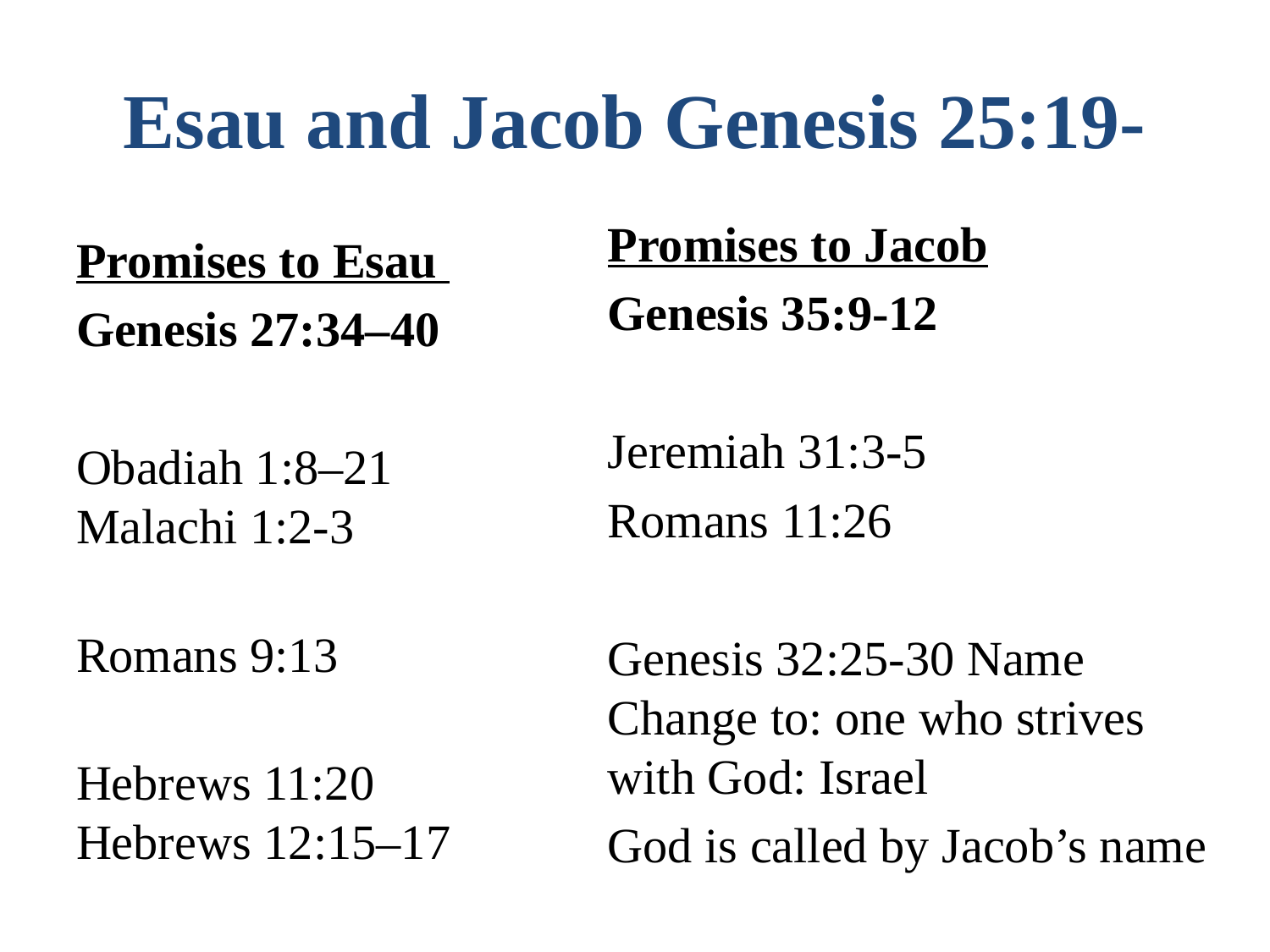

# Esau and Jacob Genesis 25:19-
Promises to Jacob
Genesis 35:9-12

Jeremiah 31:3-5
Romans 11:26

Genesis 32:25-30 Name Change to: one who strives with God: Israel
God is called by Jacob’s name
Promises to Esau
Genesis 27:34–40

Obadiah 1:8–21
Malachi 1:2-3
Romans 9:13
Hebrews 11:20
Hebrews 12:15–17